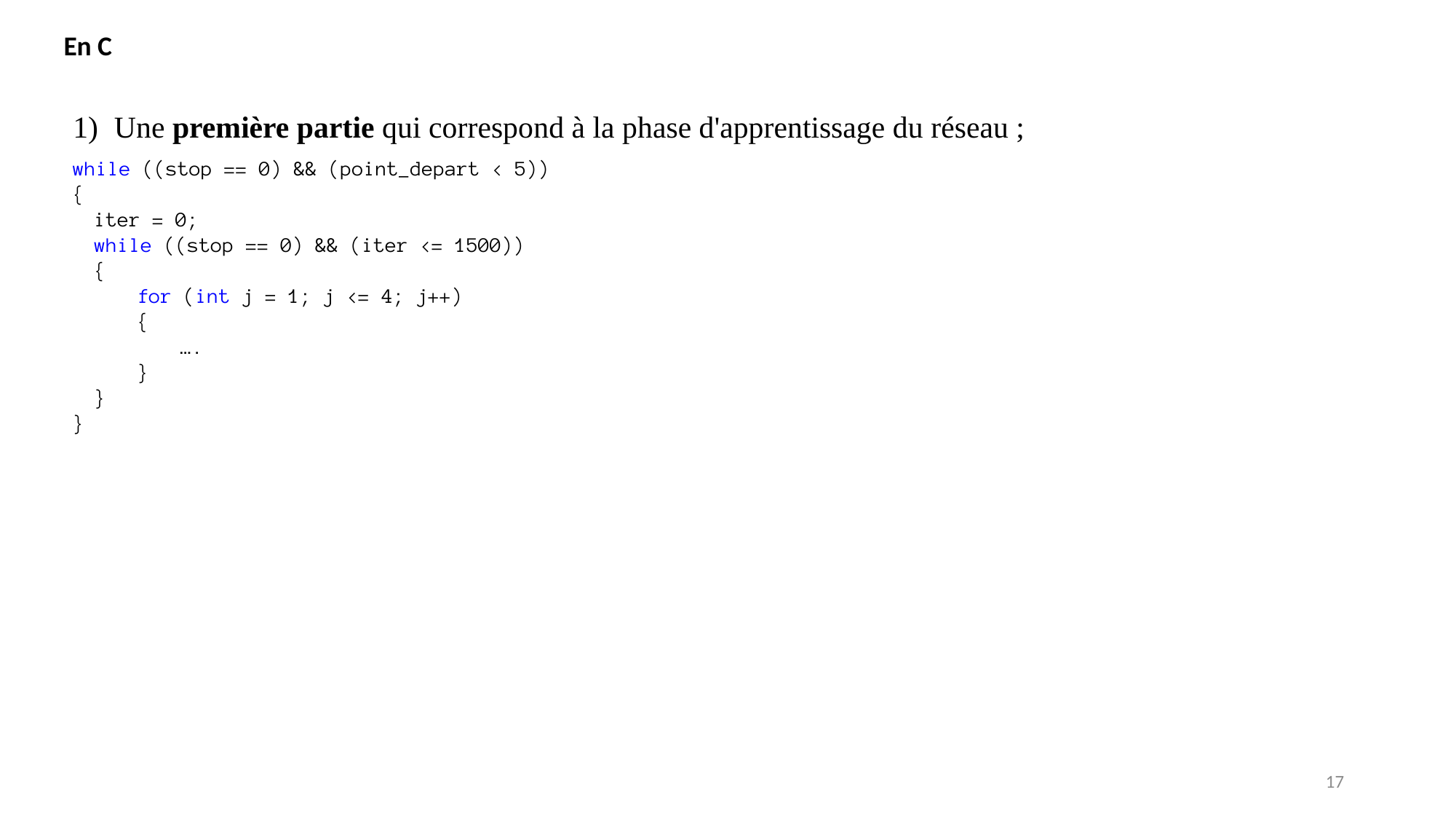

En C
Une première partie qui correspond à la phase d'apprentissage du réseau ;
while ((stop == 0) && (point_depart < 5))
{
	iter = 0;
	while ((stop == 0) && (iter <= 1500))
	{
		for (int j = 1; j <= 4; j++)
		{
			….
		}
	}
}
17